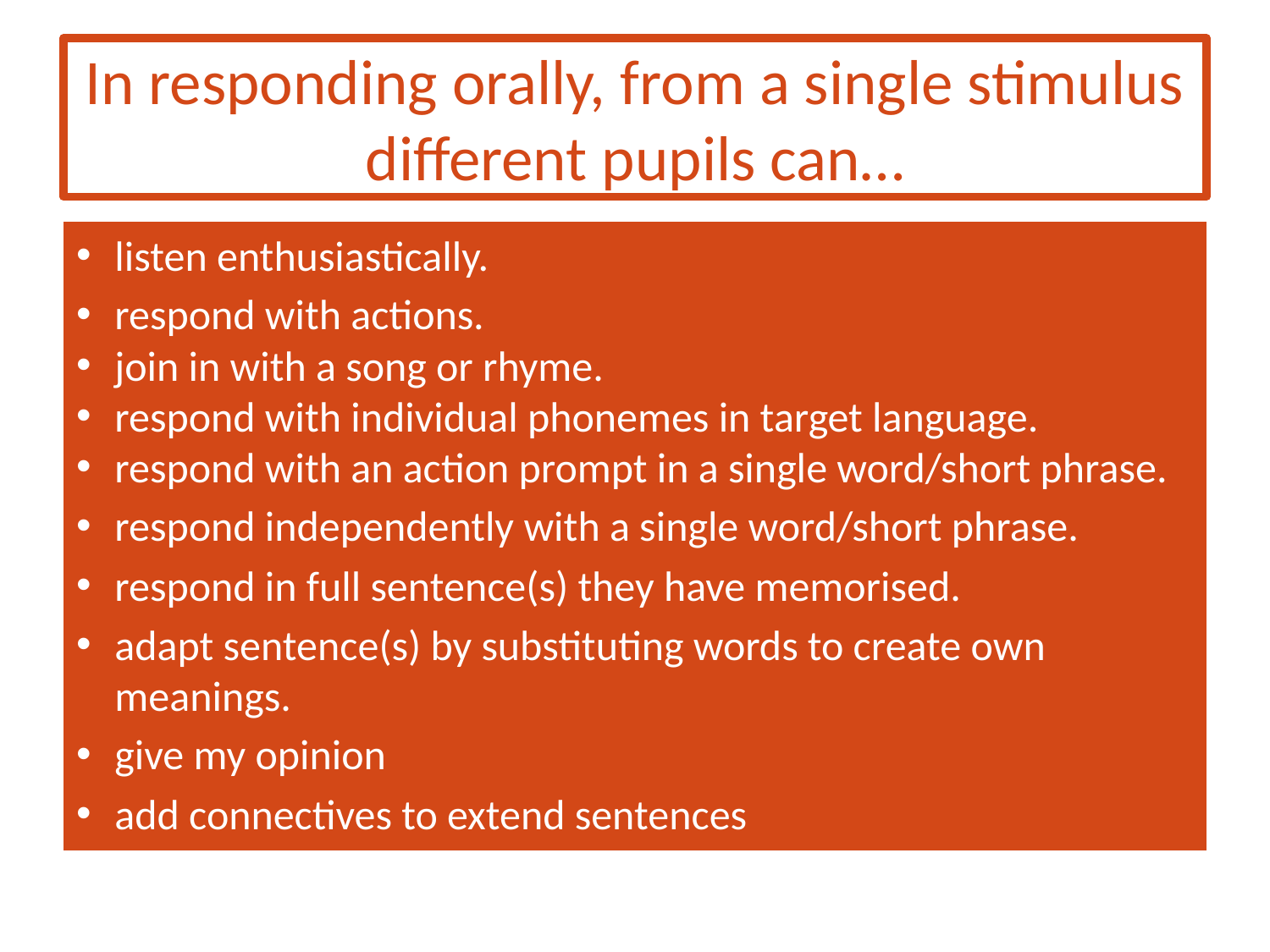

# In responding orally, from a single stimulus different pupils can…
listen enthusiastically.
respond with actions.
join in with a song or rhyme.
respond with individual phonemes in target language.
respond with an action prompt in a single word/short phrase.
respond independently with a single word/short phrase.
respond in full sentence(s) they have memorised.
adapt sentence(s) by substituting words to create own meanings.
give my opinion
add connectives to extend sentences